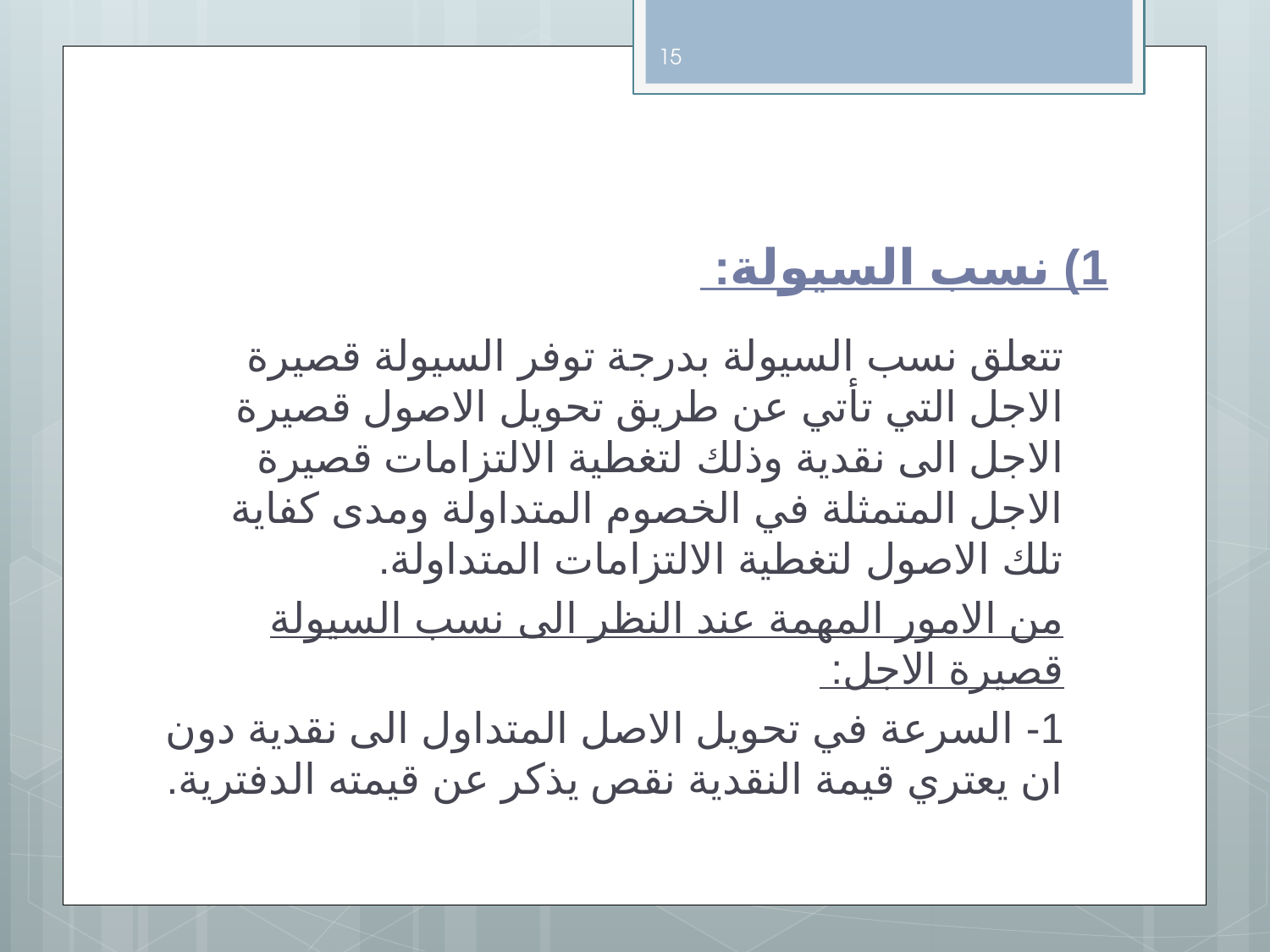

15
# 1) نسب السيولة:
تتعلق نسب السيولة بدرجة توفر السيولة قصيرة الاجل التي تأتي عن طريق تحويل الاصول قصيرة الاجل الى نقدية وذلك لتغطية الالتزامات قصيرة الاجل المتمثلة في الخصوم المتداولة ومدى كفاية تلك الاصول لتغطية الالتزامات المتداولة.
من الامور المهمة عند النظر الى نسب السيولة قصيرة الاجل:
1- السرعة في تحويل الاصل المتداول الى نقدية دون ان يعتري قيمة النقدية نقص يذكر عن قيمته الدفترية.